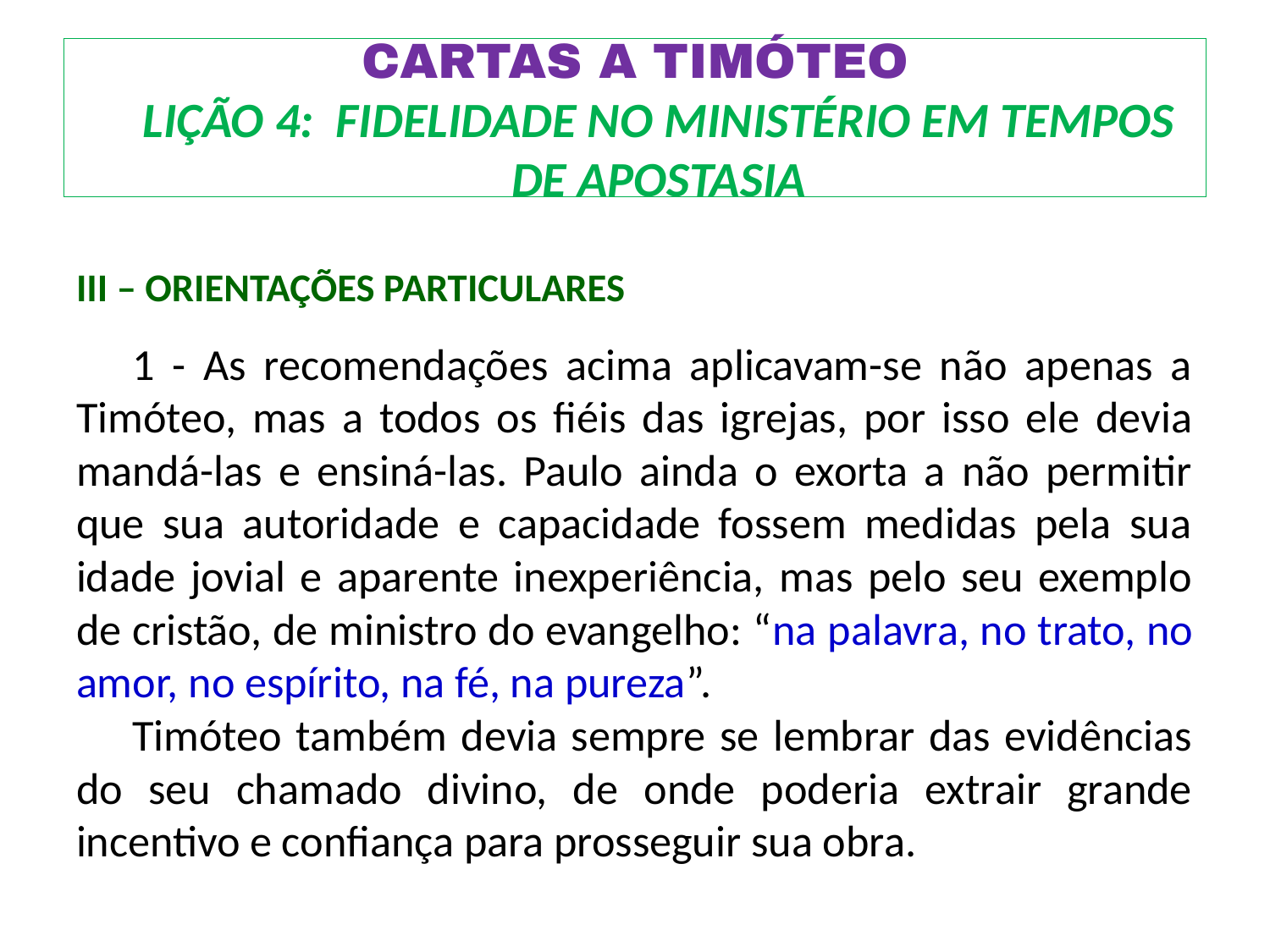

# CARTAS A TIMÓTEO LIÇÃO 4:  FIDELIDADE NO MINISTÉRIO EM TEMPOS DE APOSTASIA
III – Orientações Particulares

	1 - As recomendações acima aplicavam-se não apenas a Timóteo, mas a todos os fiéis das igrejas, por isso ele devia mandá-las e ensiná-las. Paulo ainda o exorta a não permitir que sua autoridade e capacidade fossem medidas pela sua idade jovial e aparente inexperiência, mas pelo seu exemplo de cristão, de ministro do evangelho: “na palavra, no trato, no amor, no espírito, na fé, na pureza”.
	Timóteo também devia sempre se lembrar das evidências do seu chamado divino, de onde poderia extrair grande incentivo e confiança para prosseguir sua obra.